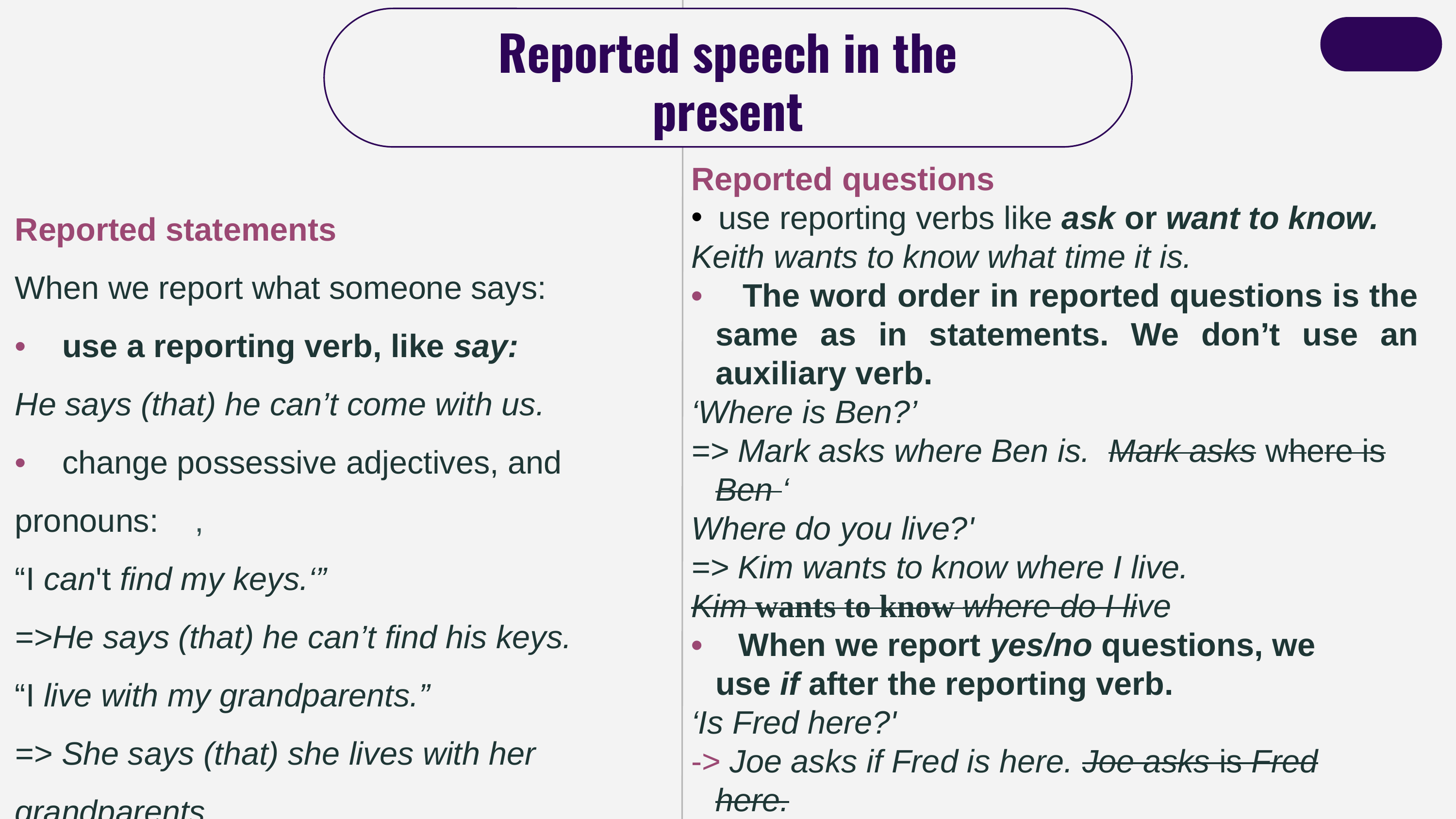

BACK
# Reported speech in the present
Reported questions
use reporting verbs like ask or want to know.
Keith wants to know what time it is.
•    The word order in reported questions is the same as in statements. We don’t use an auxiliary verb.
‘Where is Ben?’
=> Mark asks where Ben is.  Mark asks where is Ben ‘
Where do you live?'
=> Kim wants to know where I live.
Kim wants to know where do I live
•    When we report yes/no questions, we use if after the reporting verb.
‘Is Fred here?'
-> Joe asks if Fred is here. Joe asks is Fred here.
‘Does Sam live here?’
She asks if Sam lives here.
She asks does Sam live here.

Reported statements
When we report what someone says:
•    use a reporting verb, like say:
He says (that) he can’t come with us.
•    change possessive adjectives, and pronouns:    ,
“I can't find my keys.‘”
=>He says (that) he can’t find his keys.
“I live with my grandparents.”
=> She says (that) she lives with her grandparents.